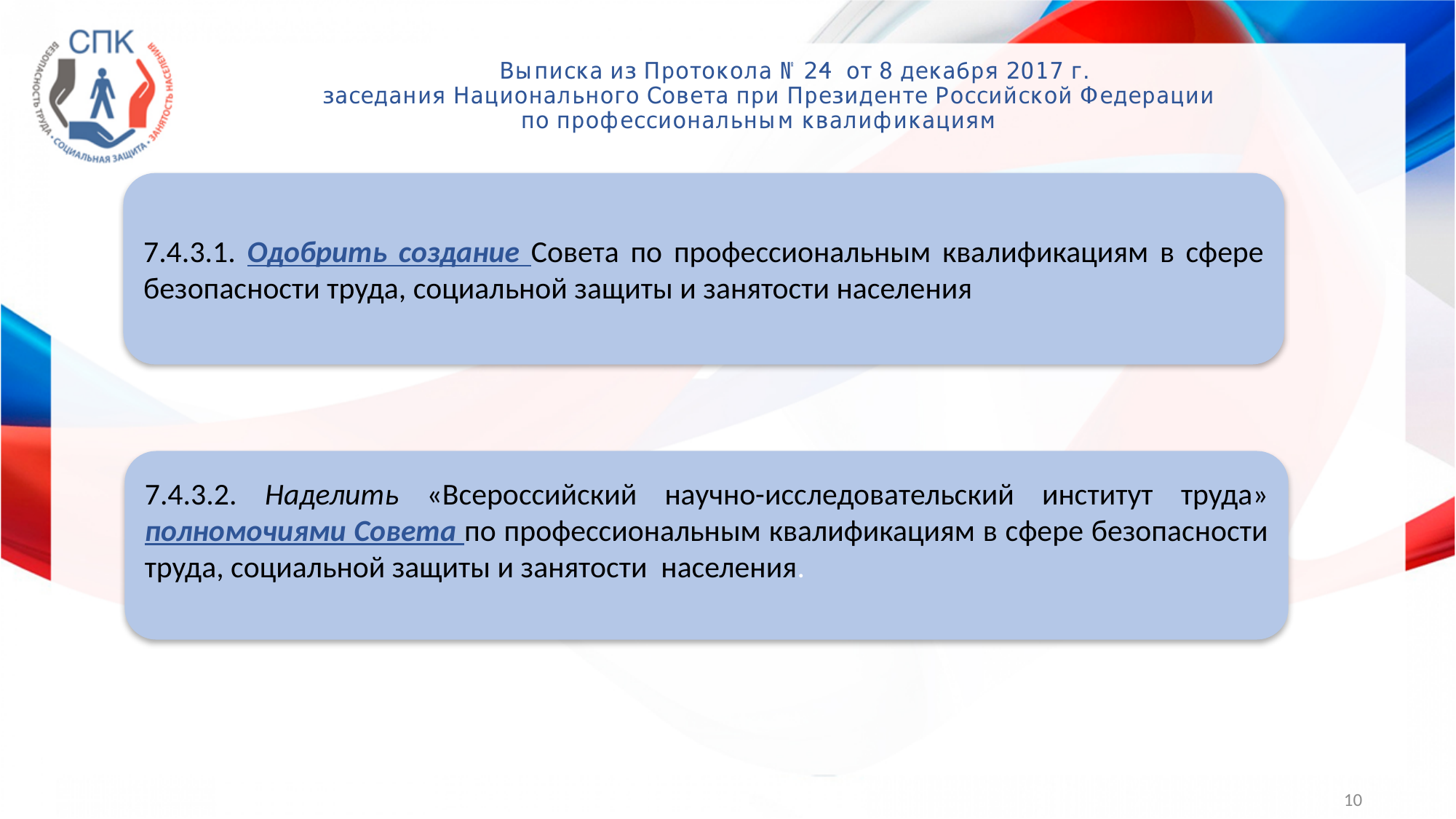

Выписка из Протокола № 24  от 8 декабря 2017 г.
заседания Национального Совета при Президенте Российской Федерации
по профессиональным квалификациям

7.4.3.1. Одобрить создание Совета по профессиональным квалификациям в сфере безопасности труда, социальной защиты и занятости населения
7.4.3.2. Наделить «Всероссийский научно-исследовательский институт труда» полномочиями Совета по профессиональным квалификациям в сфере безопасности труда, социальной защиты и занятости  населения.

10